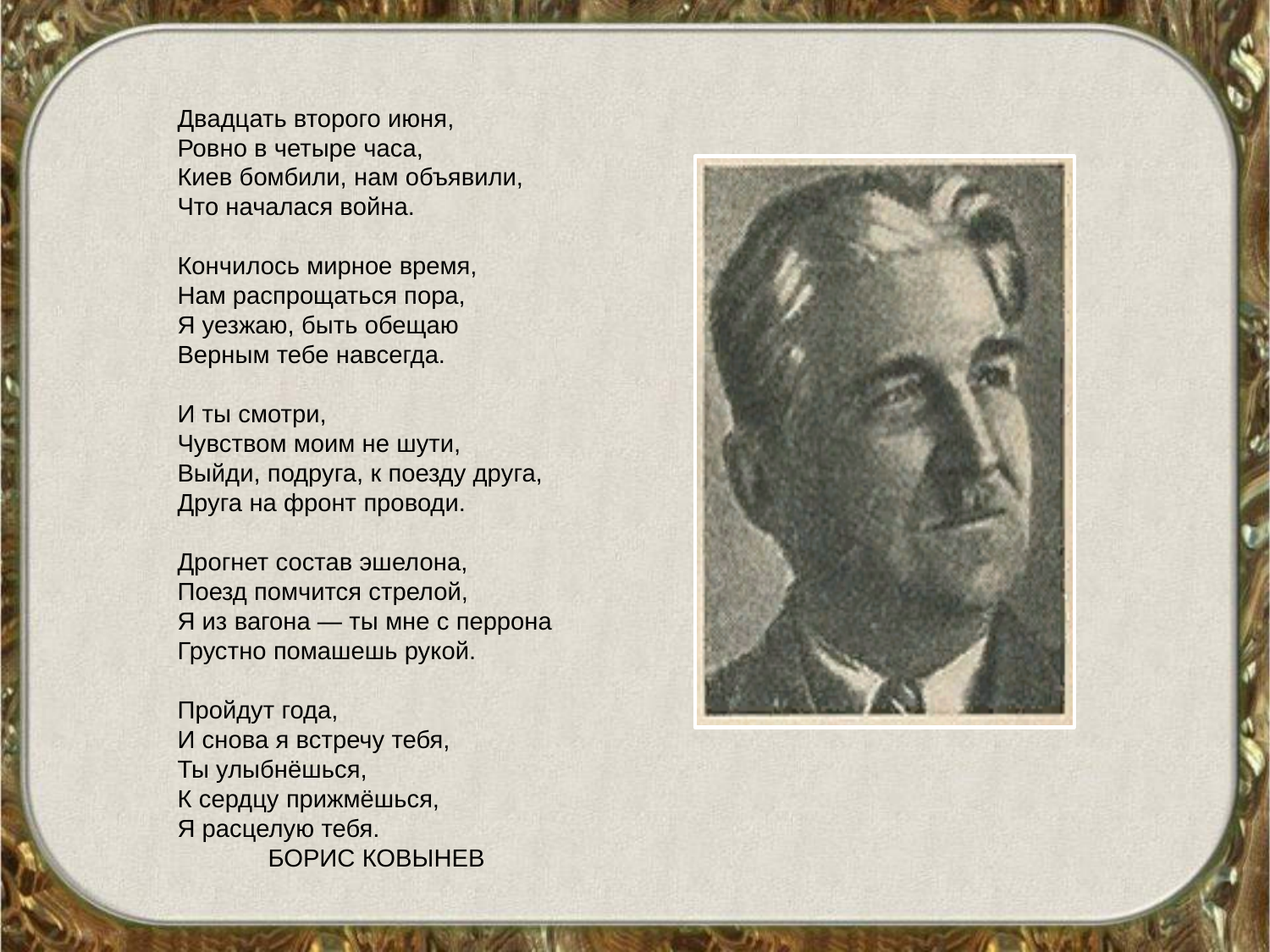

#

Двадцать второго июня,
Ровно в четыре часа,
Киев бомбили, нам объявили,
Что началася война.
Кончилось мирное время,
Нам распрощаться пора,
Я уезжаю, быть обещаю
Верным тебе навсегда.
И ты смотри,
Чувством моим не шути,
Выйди, подруга, к поезду друга,
Друга на фронт проводи.
Дрогнет состав эшелона,
Поезд помчится стрелой,
Я из вагона — ты мне с перрона
Грустно помашешь рукой.
Пройдут года,
И снова я встречу тебя,
Ты улыбнёшься,
К сердцу прижмёшься,
Я расцелую тебя.                                               БОРИС КОВЫНЕВ